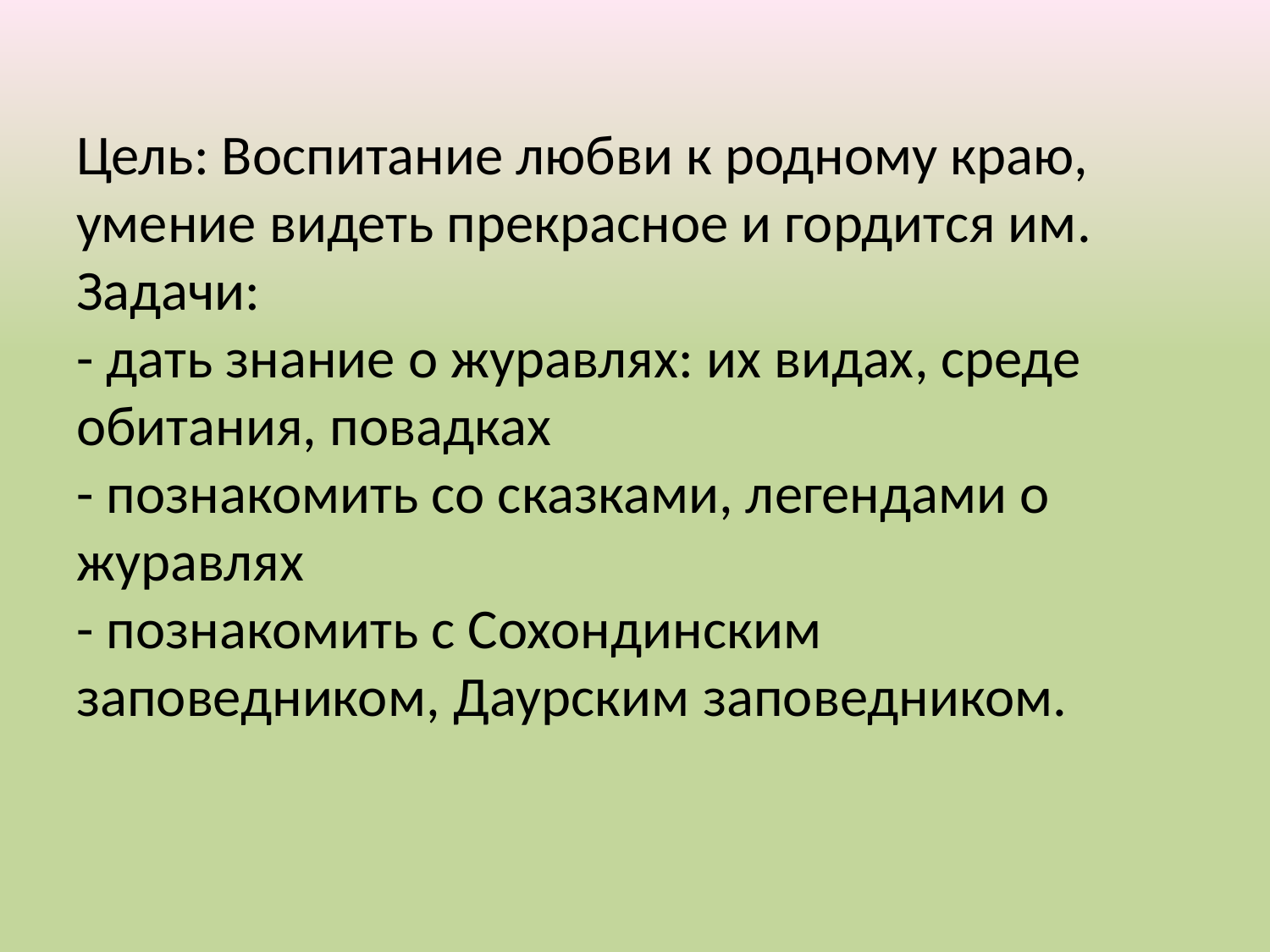

# Цель: Воспитание любви к родному краю, умение видеть прекрасное и гордится им. Задачи: - дать знание о журавлях: их видах, среде обитания, повадках - познакомить со сказками, легендами о журавлях - познакомить с Сохондинским заповедником, Даурским заповедником.